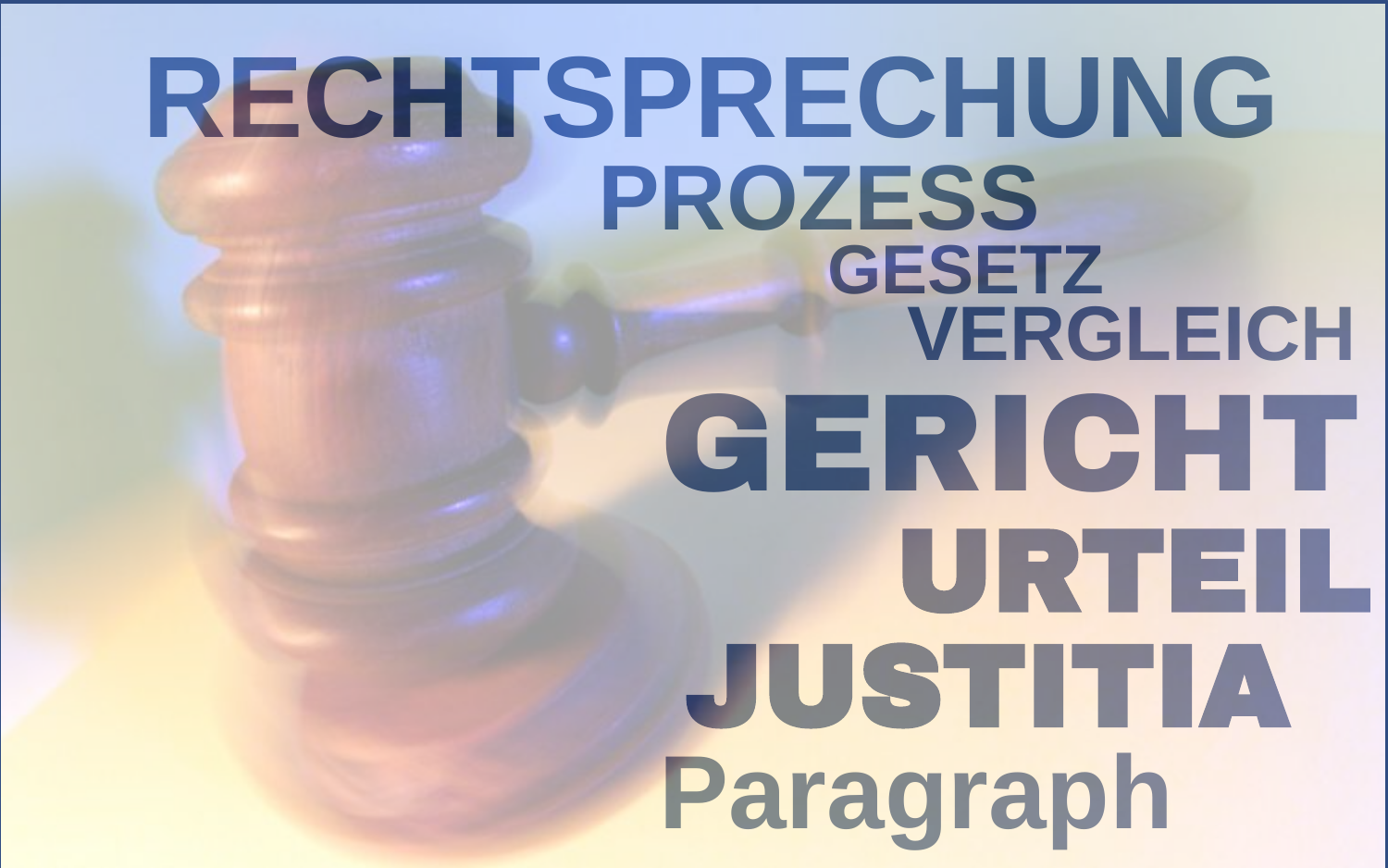

RECHTSPRECHUNG
PROZESS
GESETZ
VERGLEICH
GERICHT
URTEIL
JUSTITIA
Paragraph